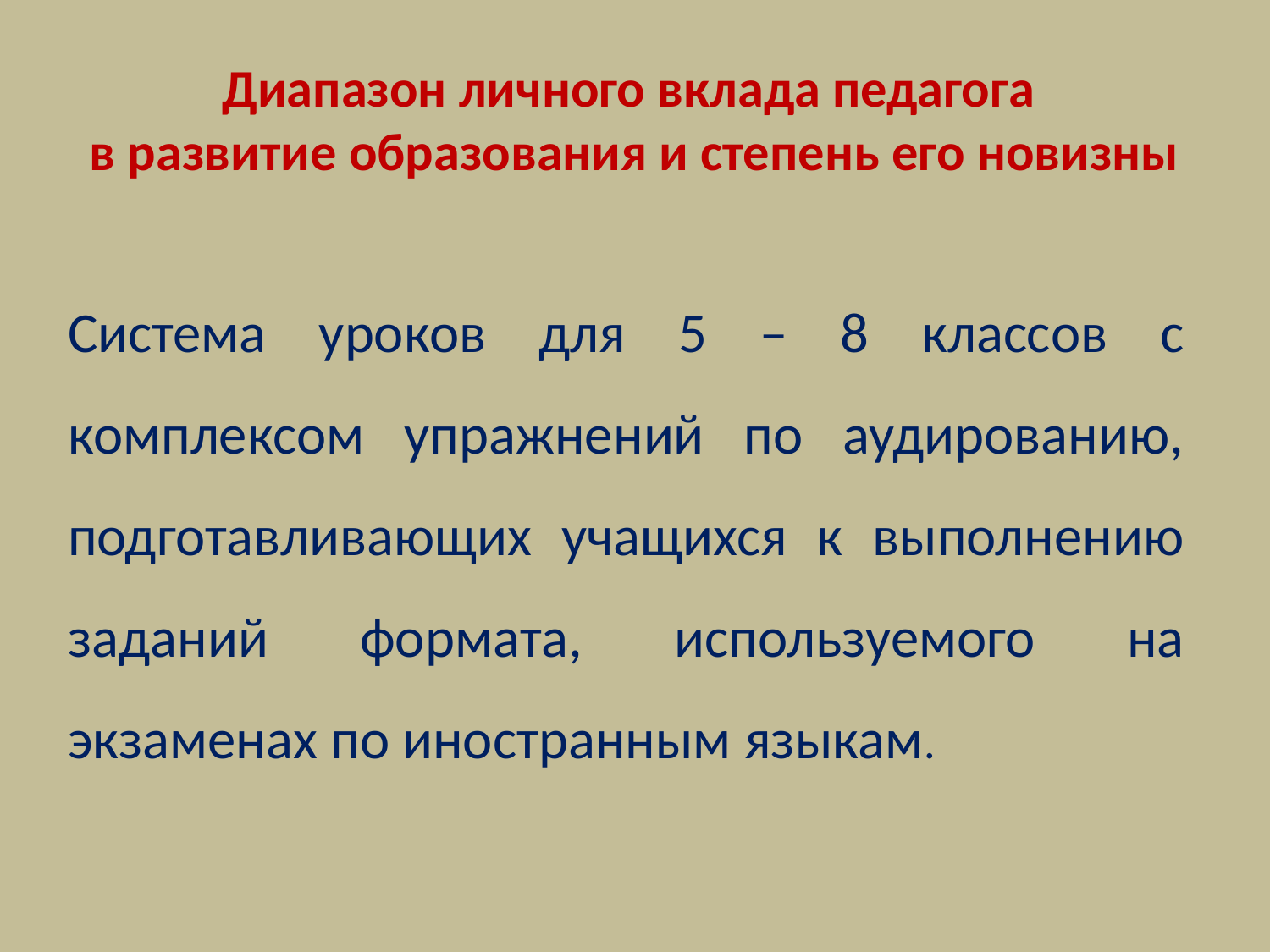

# Диапазон личного вклада педагога в развитие образования и степень его новизны

Система уроков для 5 – 8 классов с комплексом упражнений по аудированию, подготавливающих учащихся к выполнению заданий формата, используемого на экзаменах по иностранным языкам.